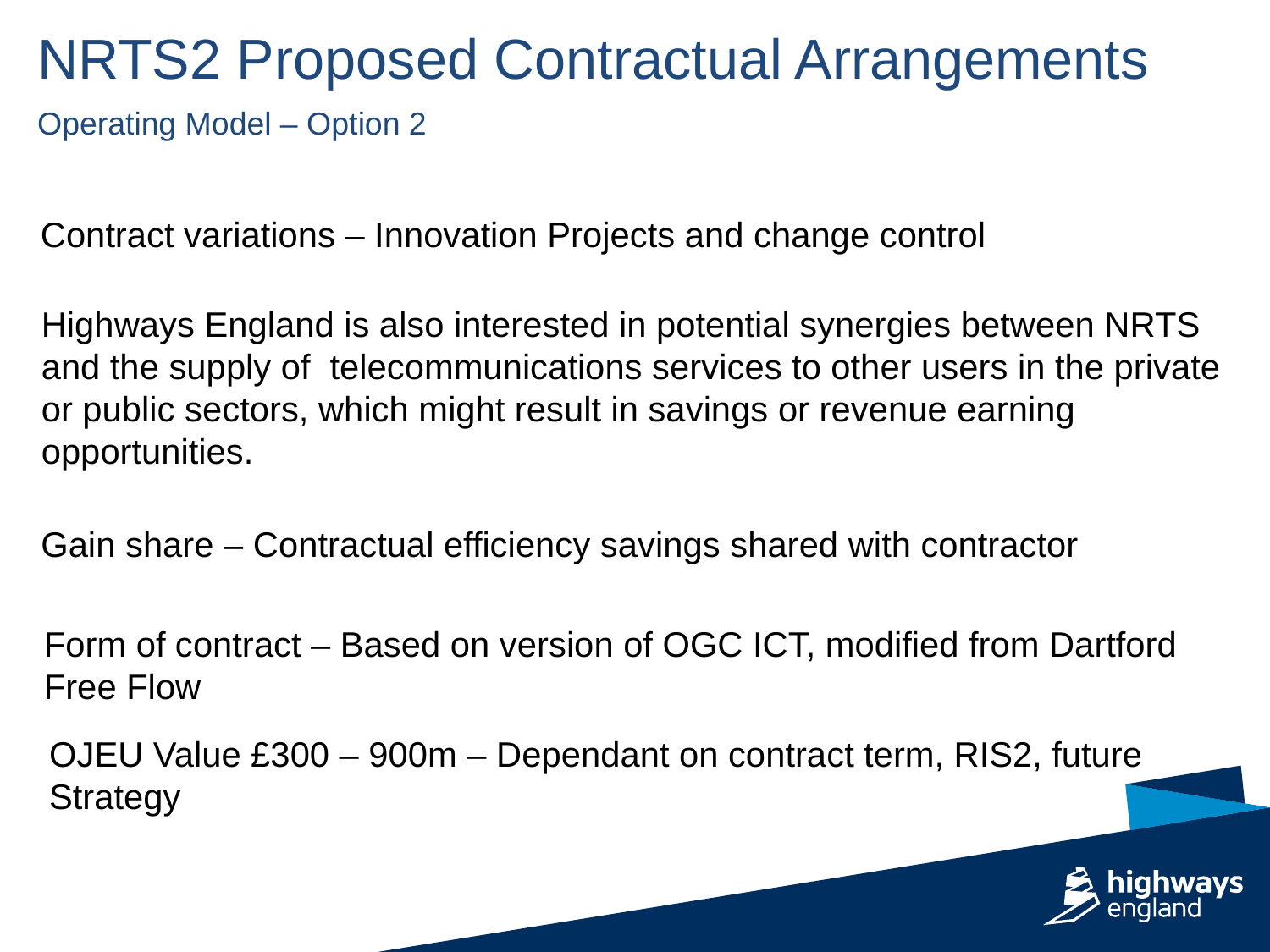

NRTS2 Proposed Contractual Arrangements
Operating Model – Option 2
Contract variations – Innovation Projects and change control
Highways England is also interested in potential synergies between NRTS
and the supply of  telecommunications services to other users in the private
or public sectors, which might result in savings or revenue earning
opportunities.

Gain share – Contractual efficiency savings shared with contractor
Form of contract – Based on version of OGC ICT, modified from Dartford Free Flow
OJEU Value £300 – 900m – Dependant on contract term, RIS2, future Strategy